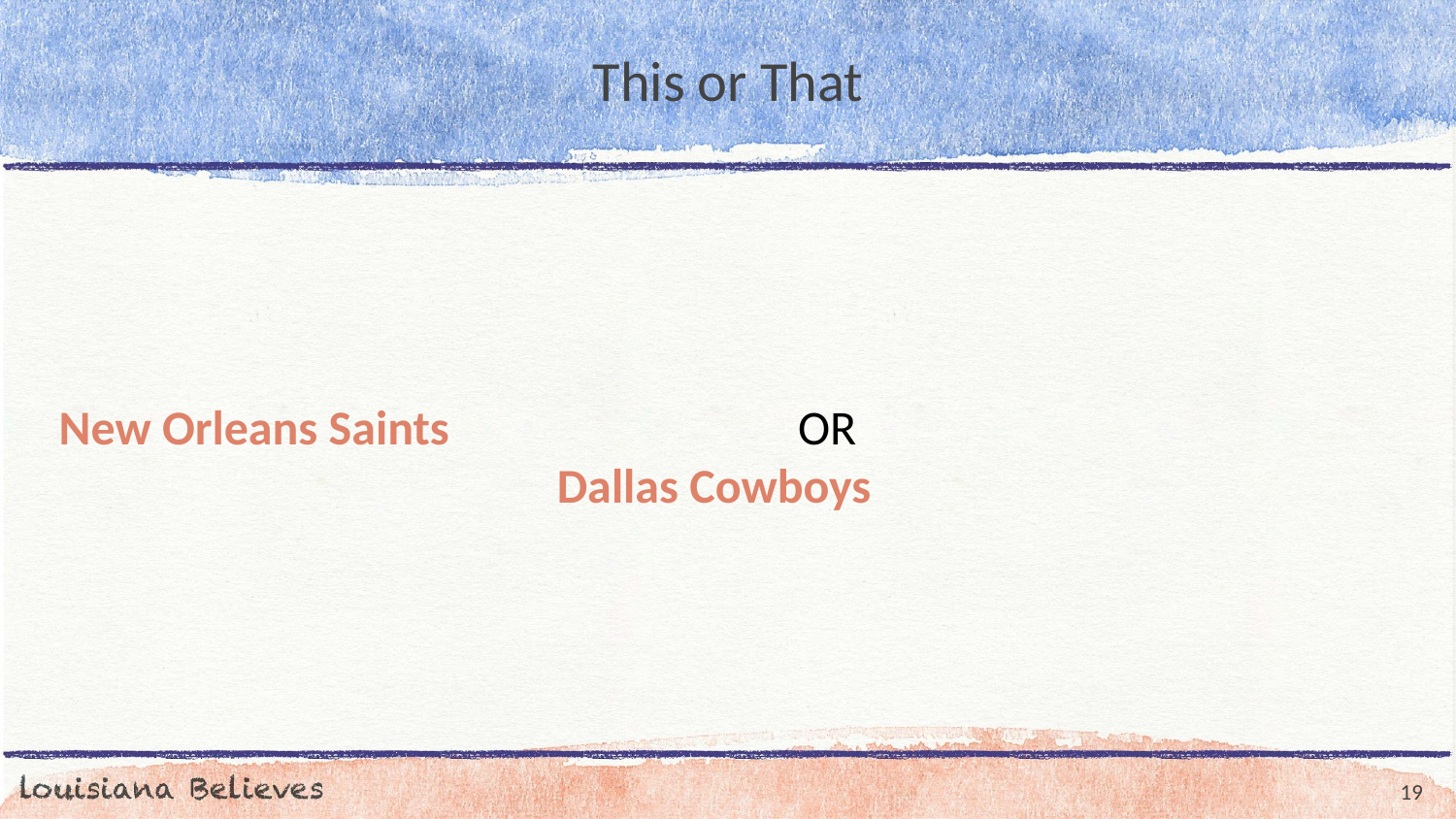

# This or That
New Orleans Saints		  	 OR				Dallas Cowboys